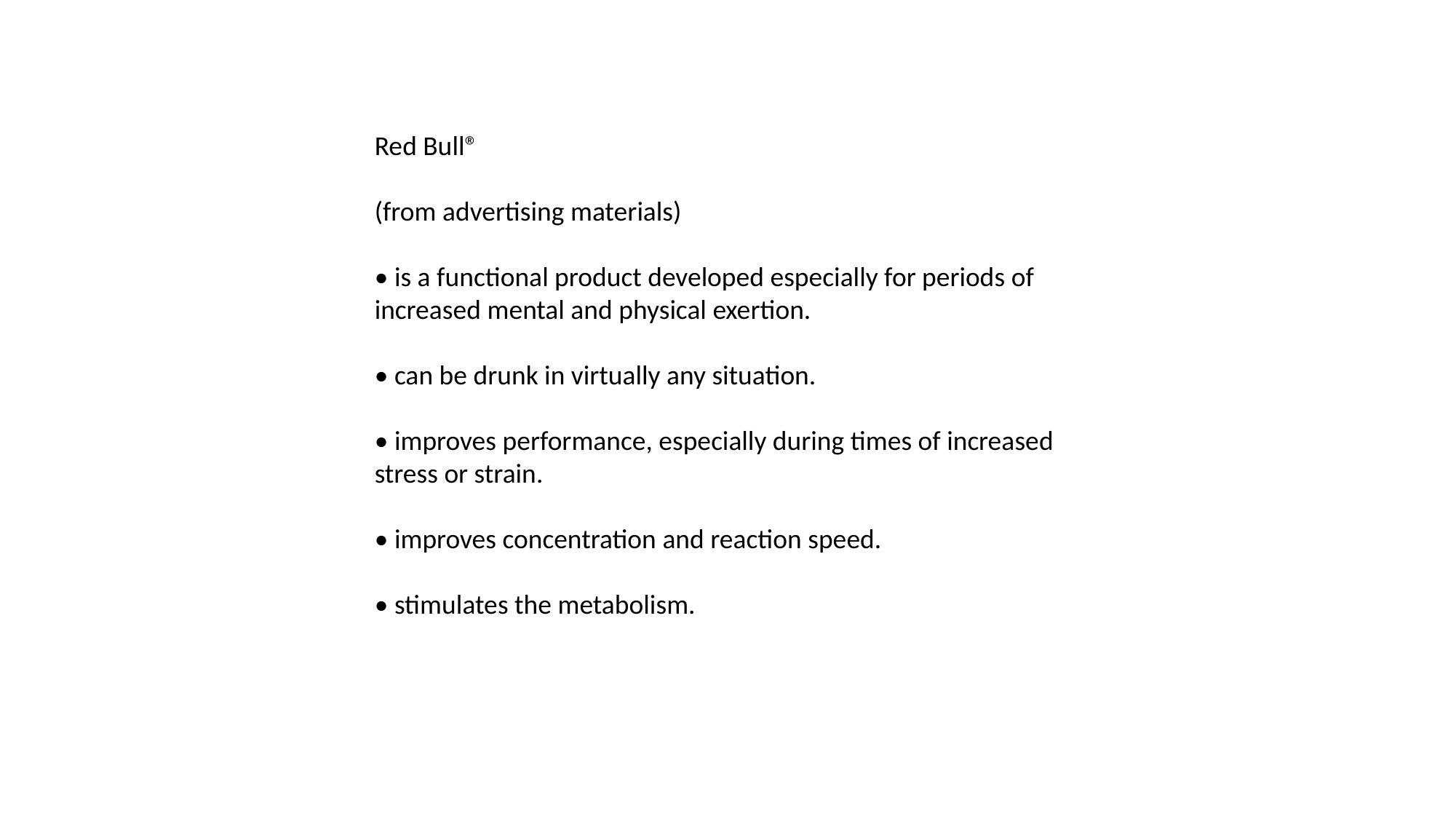

Red Bull®

(from advertising materials)

• is a functional product developed especially for periods of increased mental and physical exertion.

• can be drunk in virtually any situation.

• improves performance, especially during times of increased stress or strain.

• improves concentration and reaction speed.

• stimulates the metabolism.